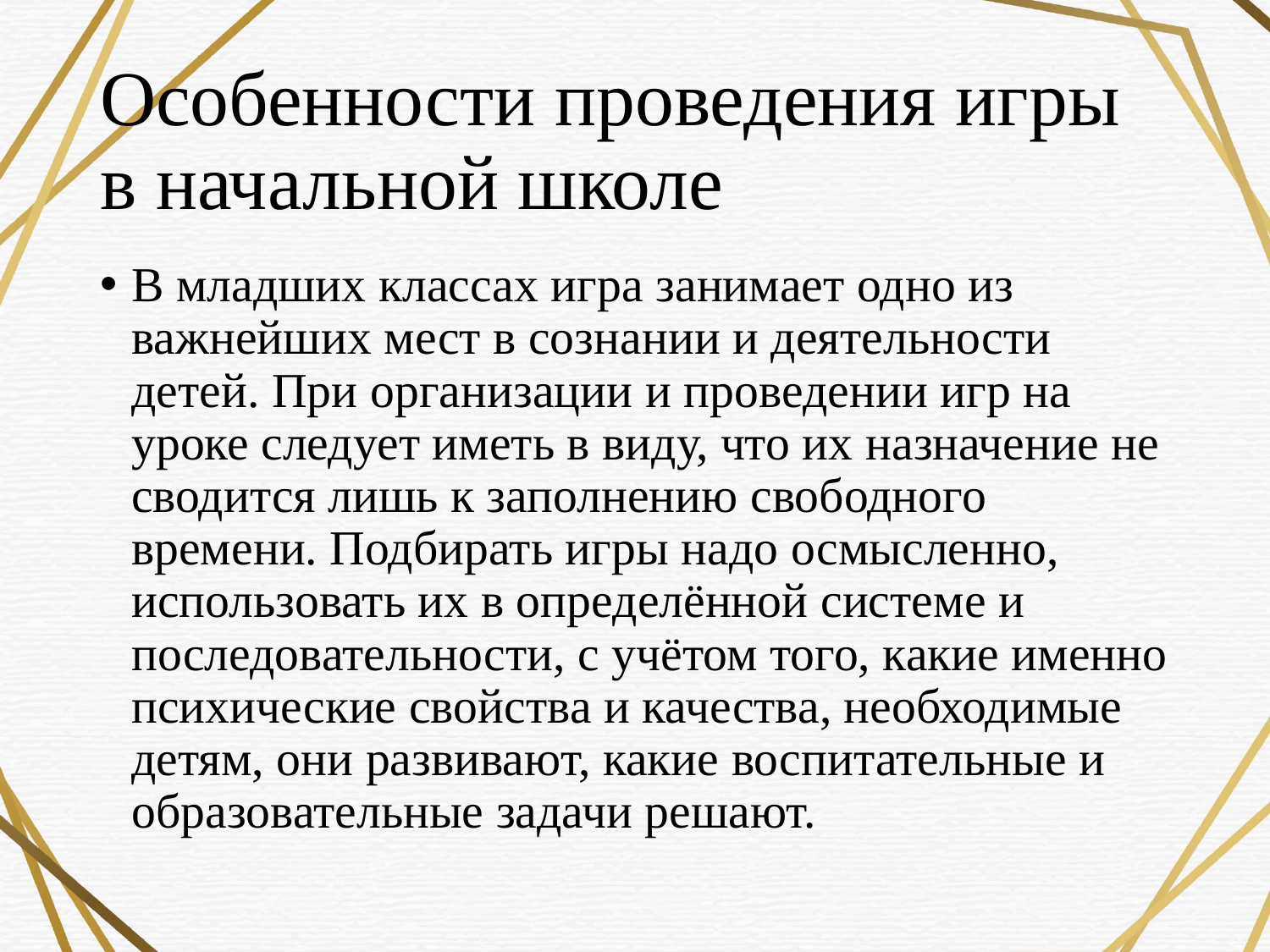

# Особенности проведения игры в начальной школе
В младших классах игра занимает одно из важнейших мест в сознании и деятельности детей. При организации и проведении игр на уроке следует иметь в виду, что их назначение не сводится лишь к заполнению свободного времени. Подбирать игры надо осмысленно, использовать их в определённой системе и последовательности, с учётом того, какие именно психические свойства и качества, необходимые детям, они развивают, какие воспитательные и образовательные задачи решают.